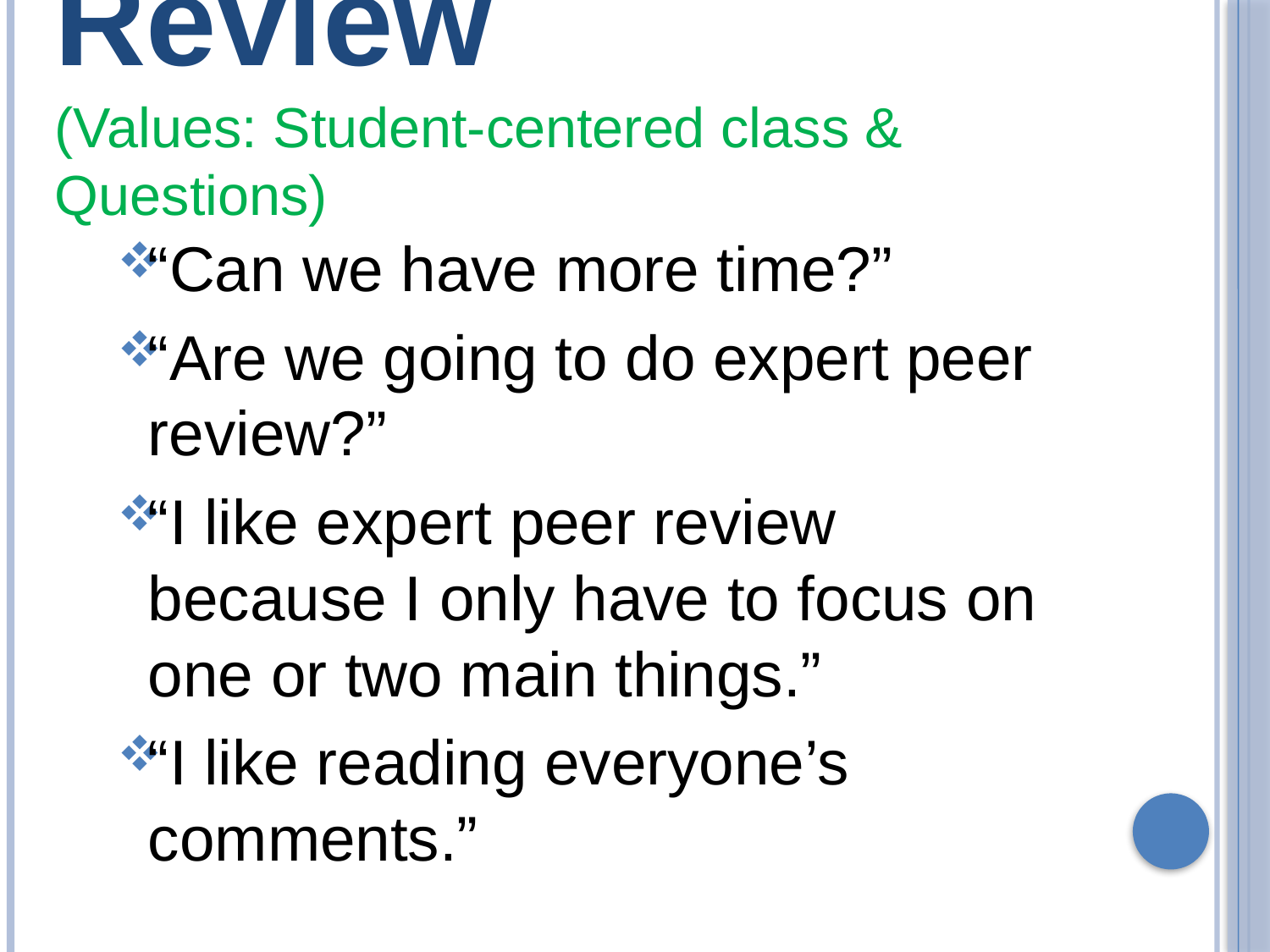

# Expert Peer Review (Values: Student-centered class & Questions)
“Can we have more time?”
“Are we going to do expert peer review?”
“I like expert peer review because I only have to focus on one or two main things.”
“I like reading everyone’s comments.”